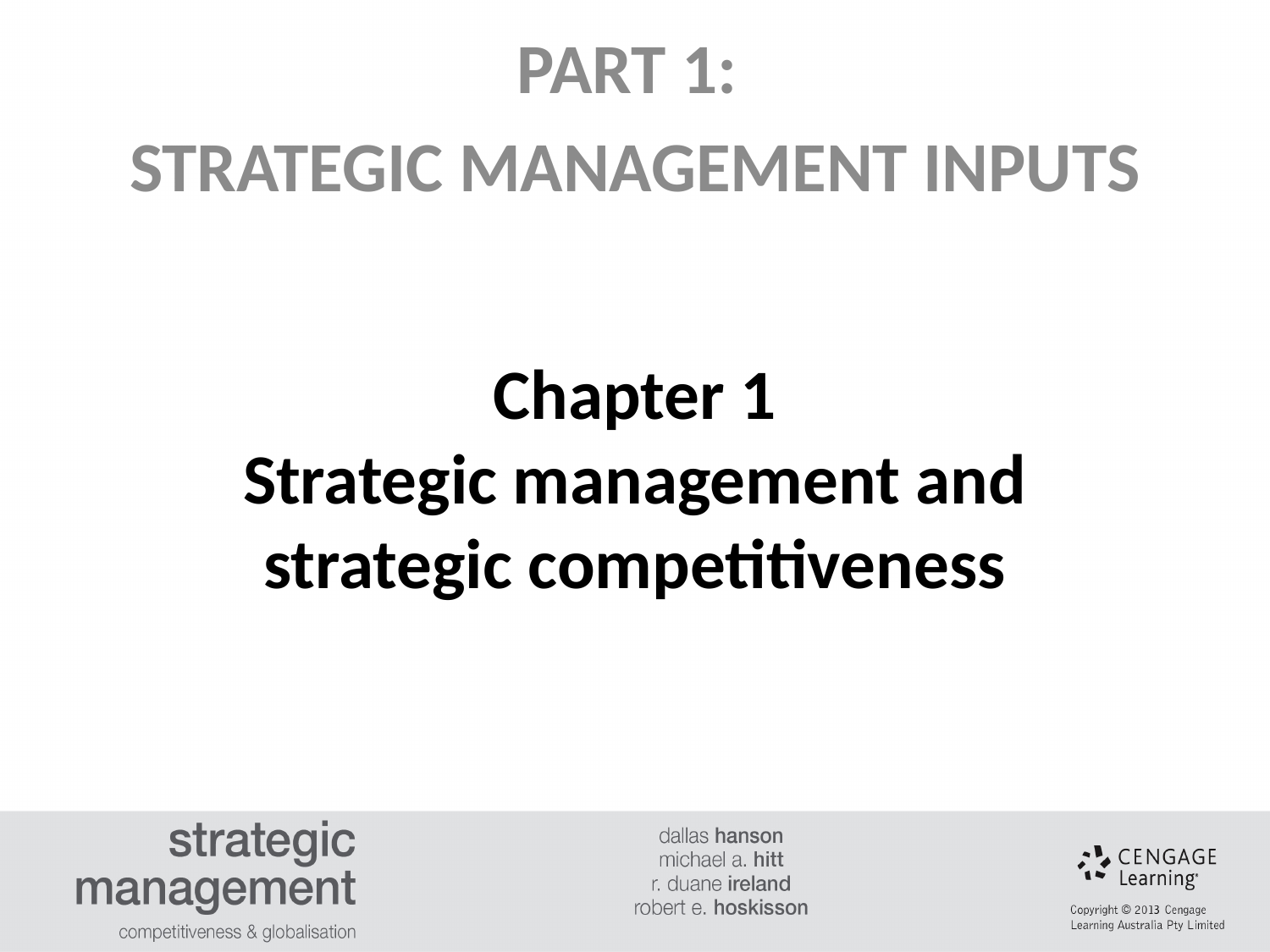

PART 1:
STRATEGIC MANAGEMENT INPUTS
# Chapter 1 Strategic management and strategic competitiveness